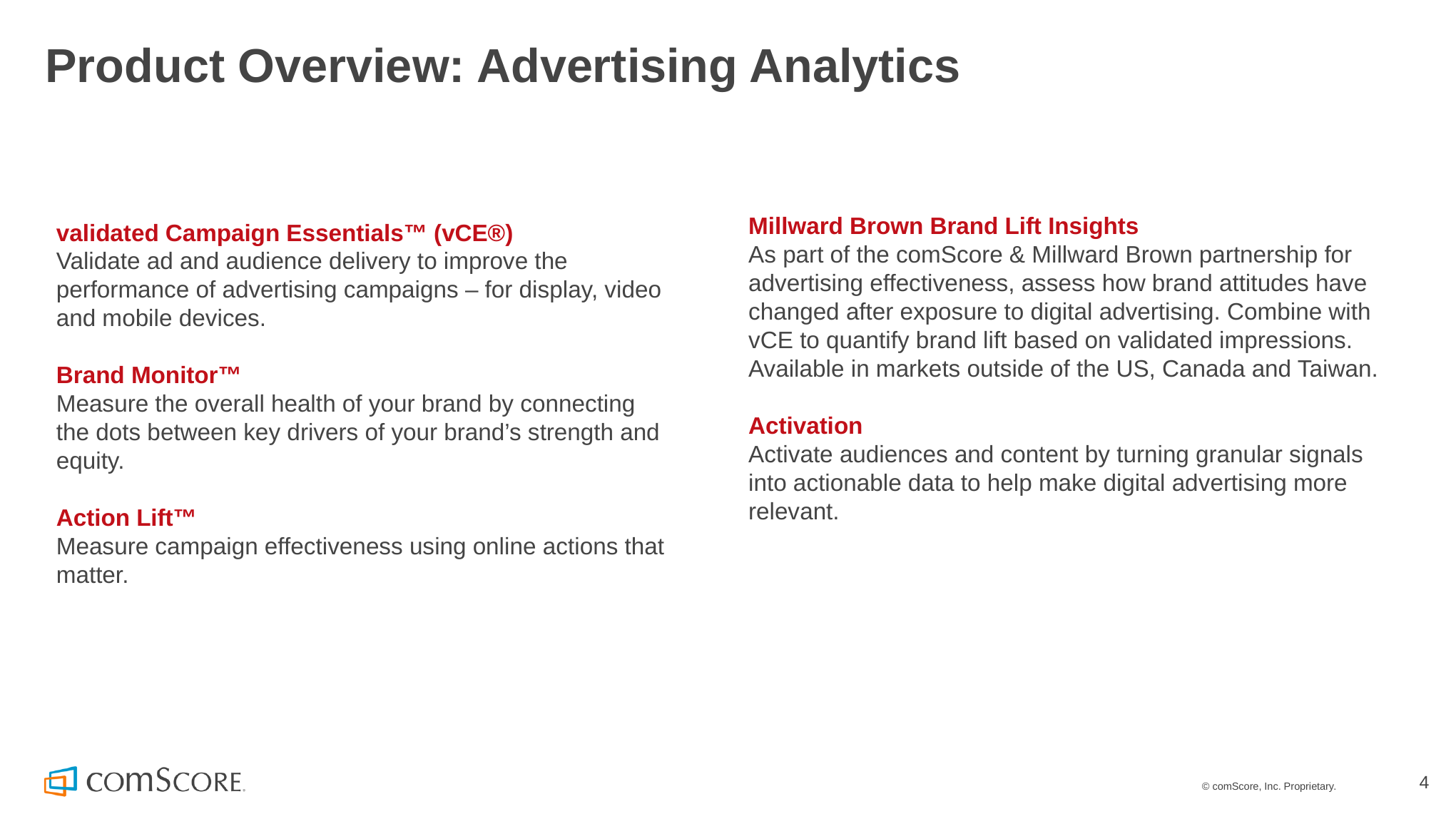

# Product Overview: Advertising Analytics

validated Campaign Essentials™ (vCE®)
Validate ad and audience delivery to improve the performance of advertising campaigns – for display, video and mobile devices.

Brand Monitor™
Measure the overall health of your brand by connecting the dots between key drivers of your brand’s strength and equity.

Action Lift™
Measure campaign effectiveness using online actions that matter.

Millward Brown Brand Lift Insights
As part of the comScore & Millward Brown partnership for advertising effectiveness, assess how brand attitudes have changed after exposure to digital advertising. Combine with vCE to quantify brand lift based on validated impressions. Available in markets outside of the US, Canada and Taiwan.

Activation
Activate audiences and content by turning granular signals into actionable data to help make digital advertising more relevant.